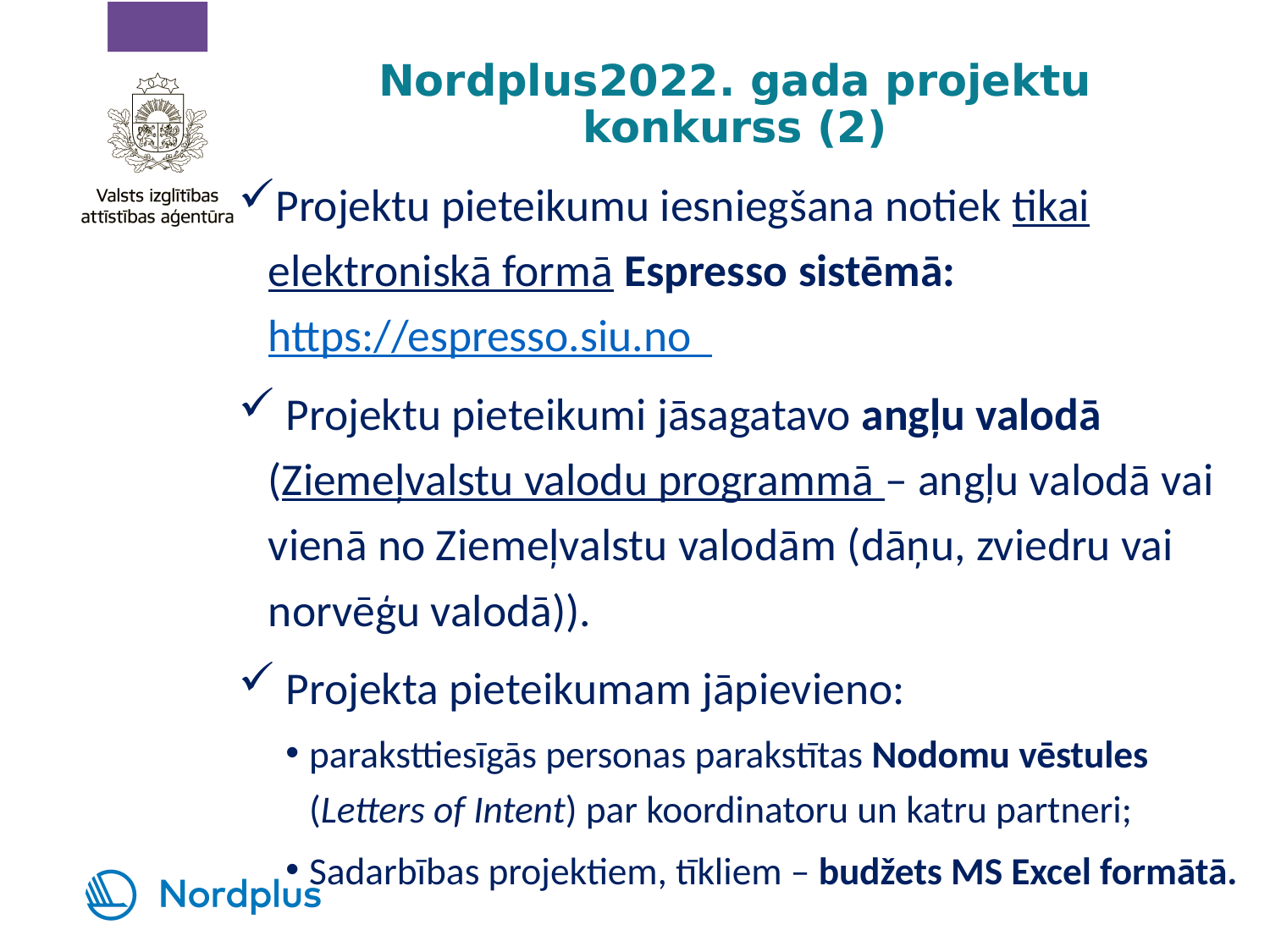

# Nordplus2022. gada projektu konkurss (2)
Projektu pieteikumu iesniegšana notiek tikai elektroniskā formā Espresso sistēmā: https://espresso.siu.no
 Projektu pieteikumi jāsagatavo angļu valodā (Ziemeļvalstu valodu programmā – angļu valodā vai vienā no Ziemeļvalstu valodām (dāņu, zviedru vai norvēģu valodā)).
 Projekta pieteikumam jāpievieno:
paraksttiesīgās personas parakstītas Nodomu vēstules (Letters of Intent) par koordinatoru un katru partneri;
Sadarbības projektiem, tīkliem – budžets MS Excel formātā.